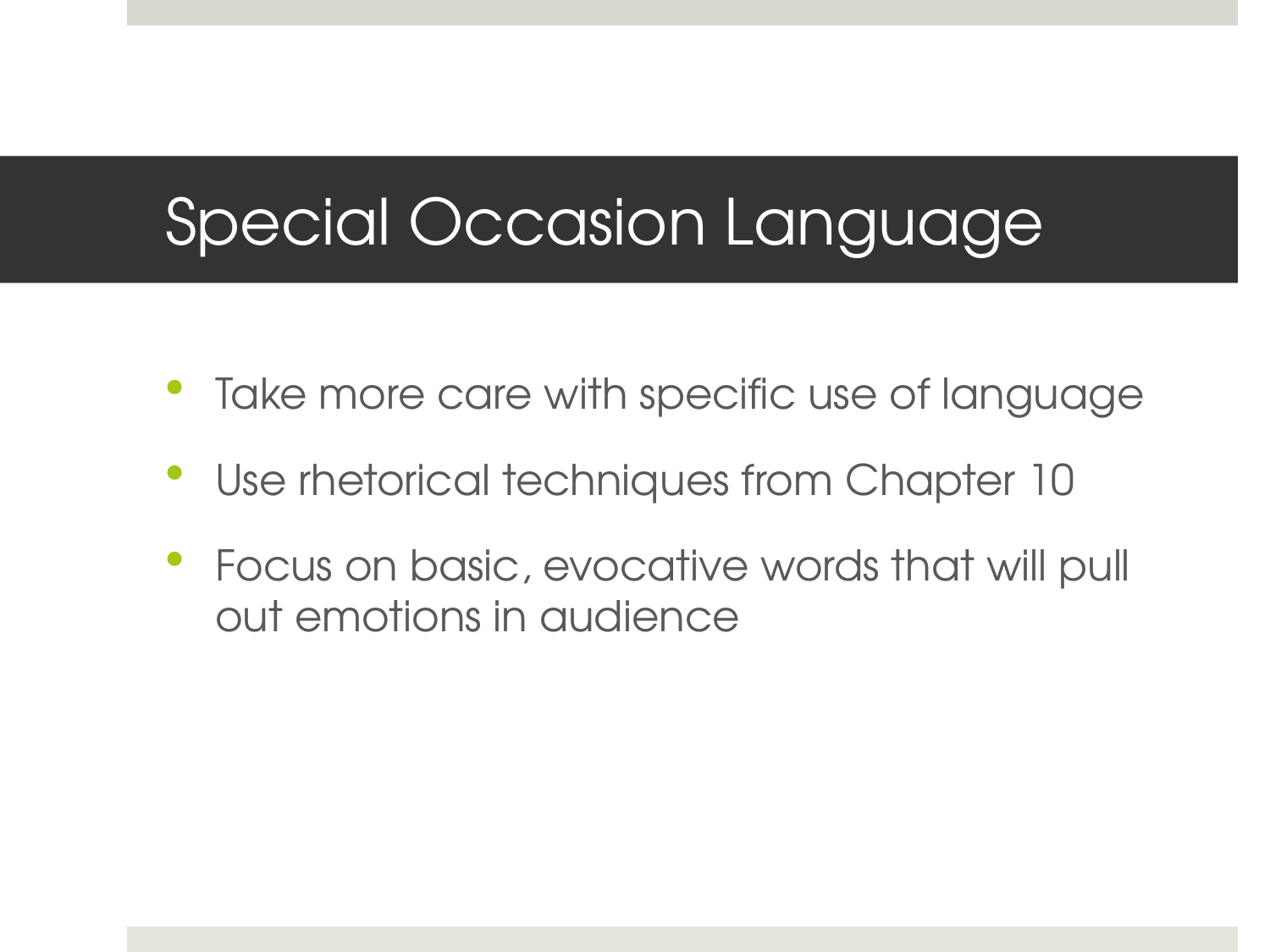

# Special Occasion Language
Take more care with specific use of language
Use rhetorical techniques from Chapter 10
Focus on basic, evocative words that will pull out emotions in audience